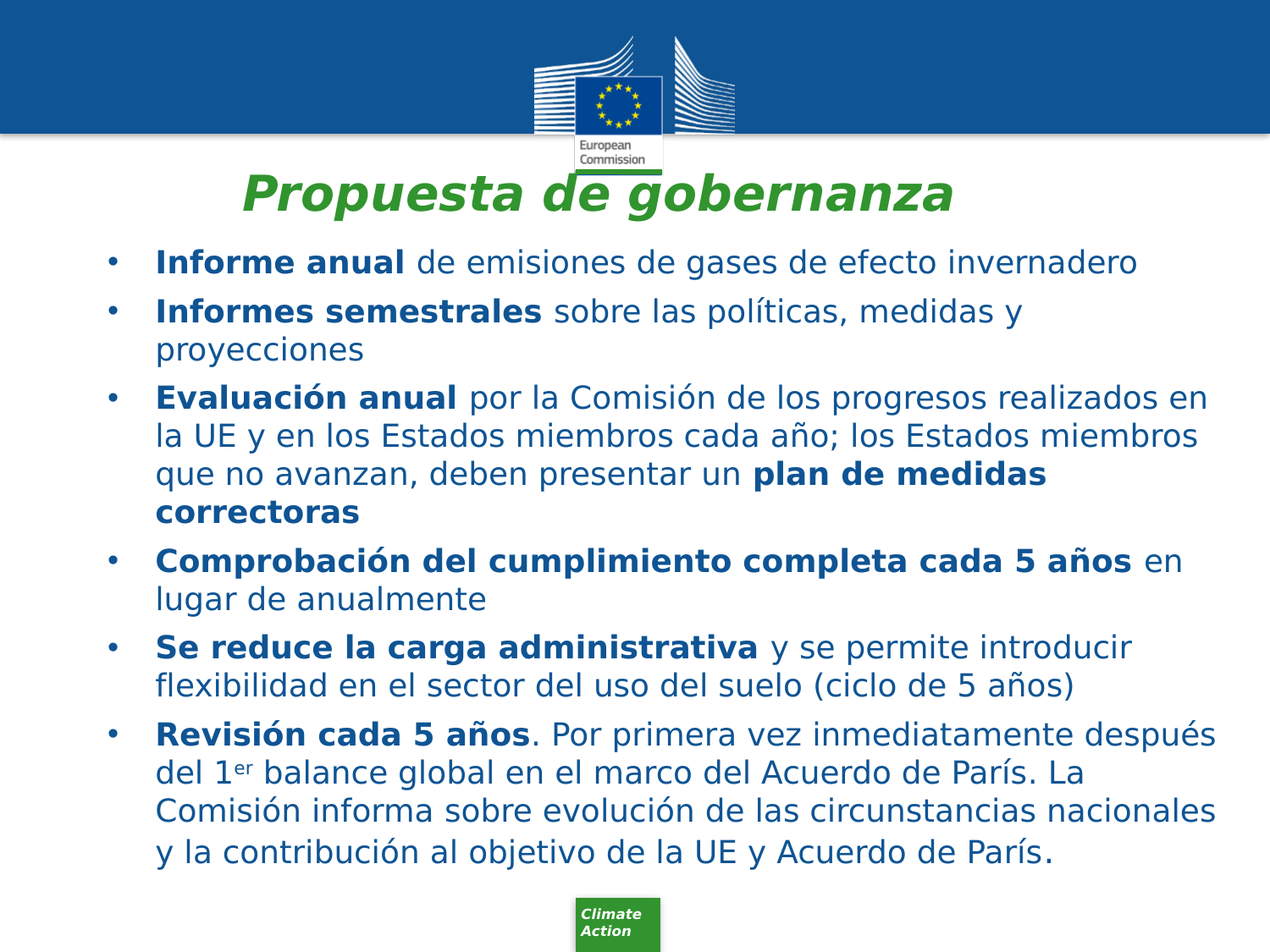

# Propuesta de gobernanza
Informe anual de emisiones de gases de efecto invernadero
Informes semestrales sobre las políticas, medidas y proyecciones
Evaluación anual por la Comisión de los progresos realizados en la UE y en los Estados miembros cada año; los Estados miembros que no avanzan, deben presentar un plan de medidas correctoras
Comprobación del cumplimiento completa cada 5 años en lugar de anualmente
Se reduce la carga administrativa y se permite introducir flexibilidad en el sector del uso del suelo (ciclo de 5 años)
Revisión cada 5 años. Por primera vez inmediatamente después del 1er balance global en el marco del Acuerdo de París. La Comisión informa sobre evolución de las circunstancias nacionales y la contribución al objetivo de la UE y Acuerdo de París.